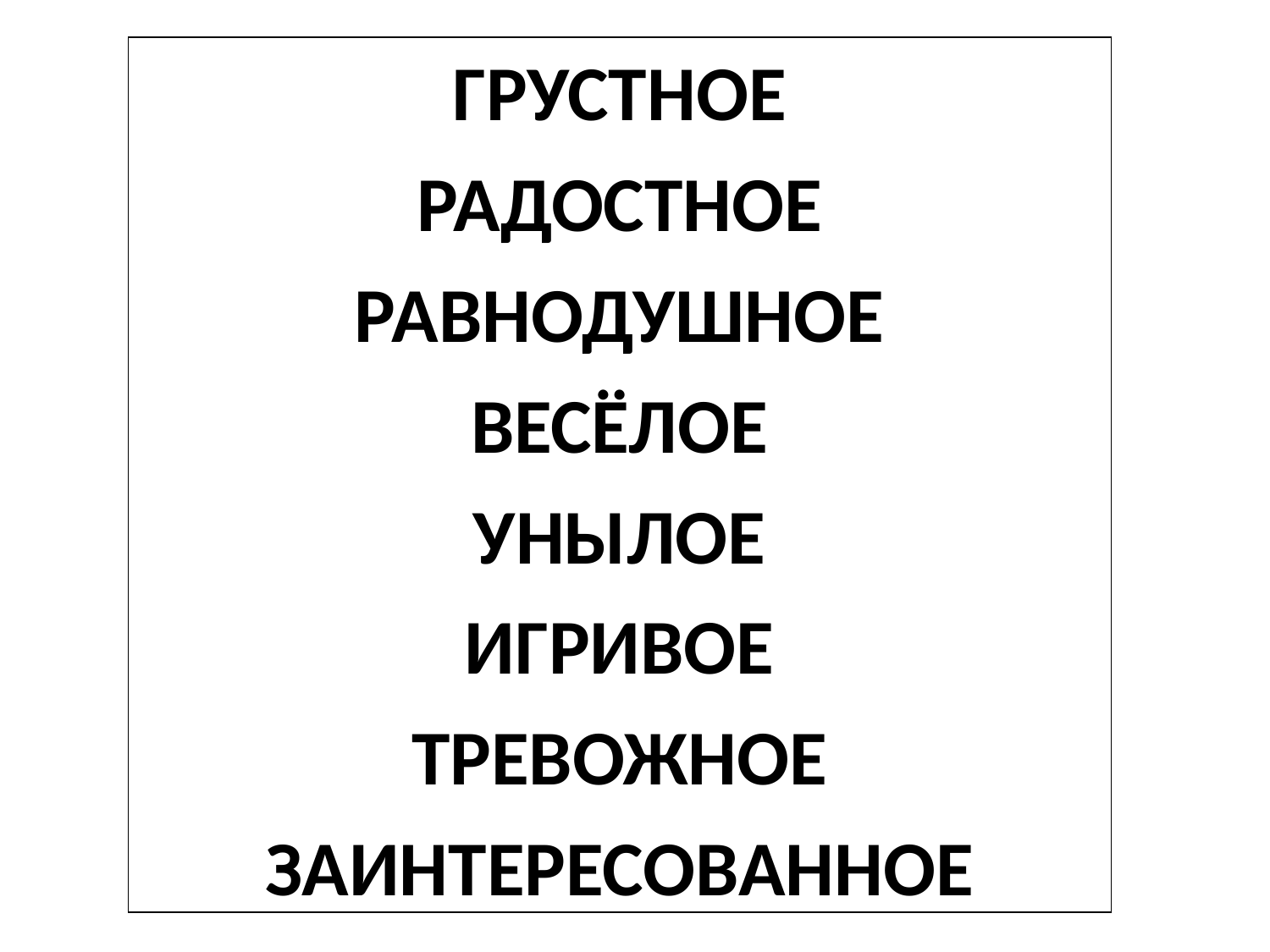

ГРУСТНОЕ
РАДОСТНОЕ
РАВНОДУШНОЕ
ВЕСЁЛОЕ
УНЫЛОЕ
ИГРИВОЕ
ТРЕВОЖНОЕ
ЗАИНТЕРЕСОВАННОЕ